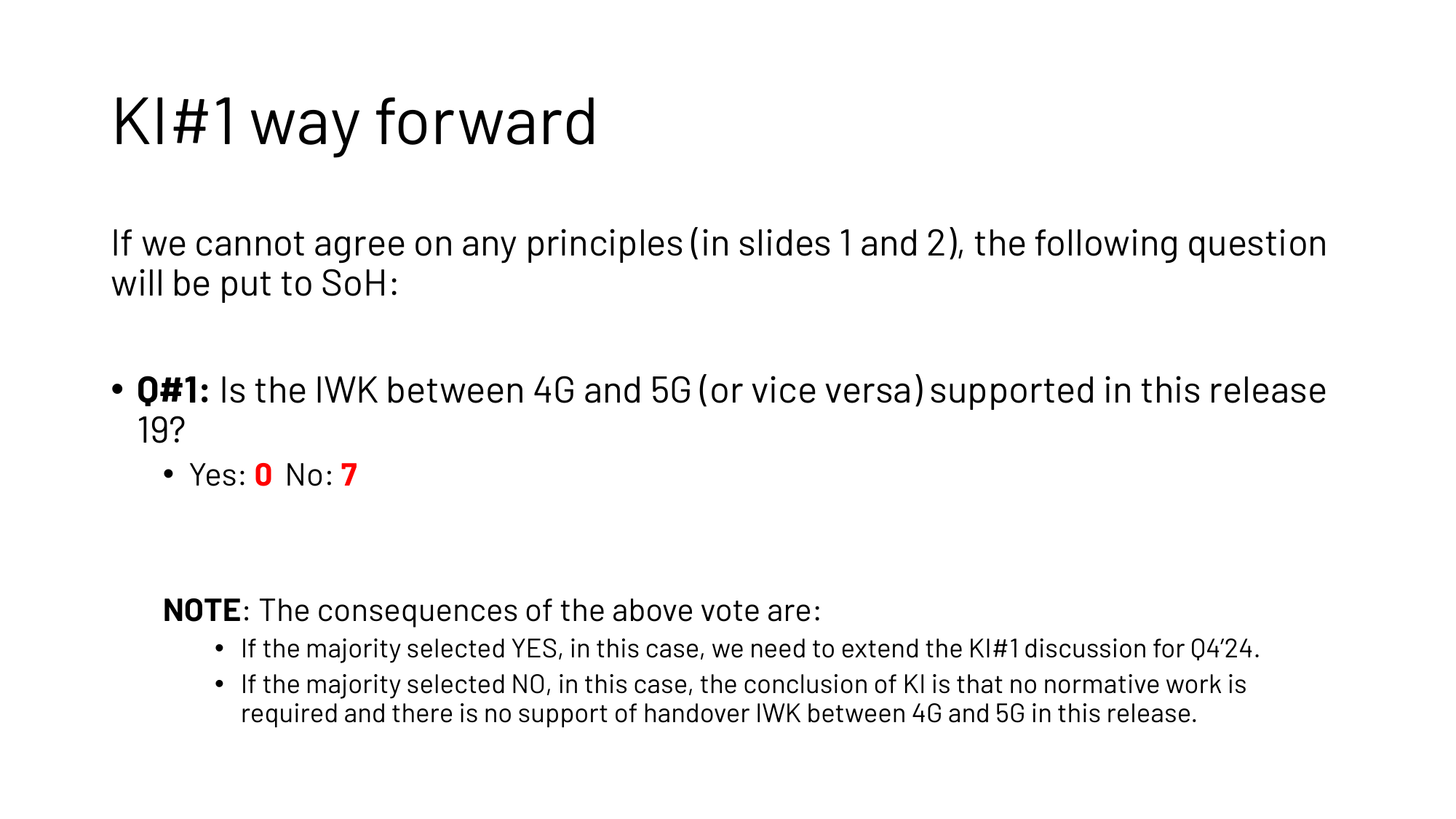

# KI#1 way forward
If we cannot agree on any principles (in slides 1 and 2), the following question will be put to SoH:

Q#1: Is the IWK between 4G and 5G (or vice versa) supported in this release 19?
Yes: 0					No: 7

NOTE: The consequences of the above vote are:
If the majority selected YES, in this case, we need to extend the KI#1 discussion for Q4’24.
If the majority selected NO, in this case, the conclusion of KI is that no normative work is required and there is no support of handover IWK between 4G and 5G in this release.